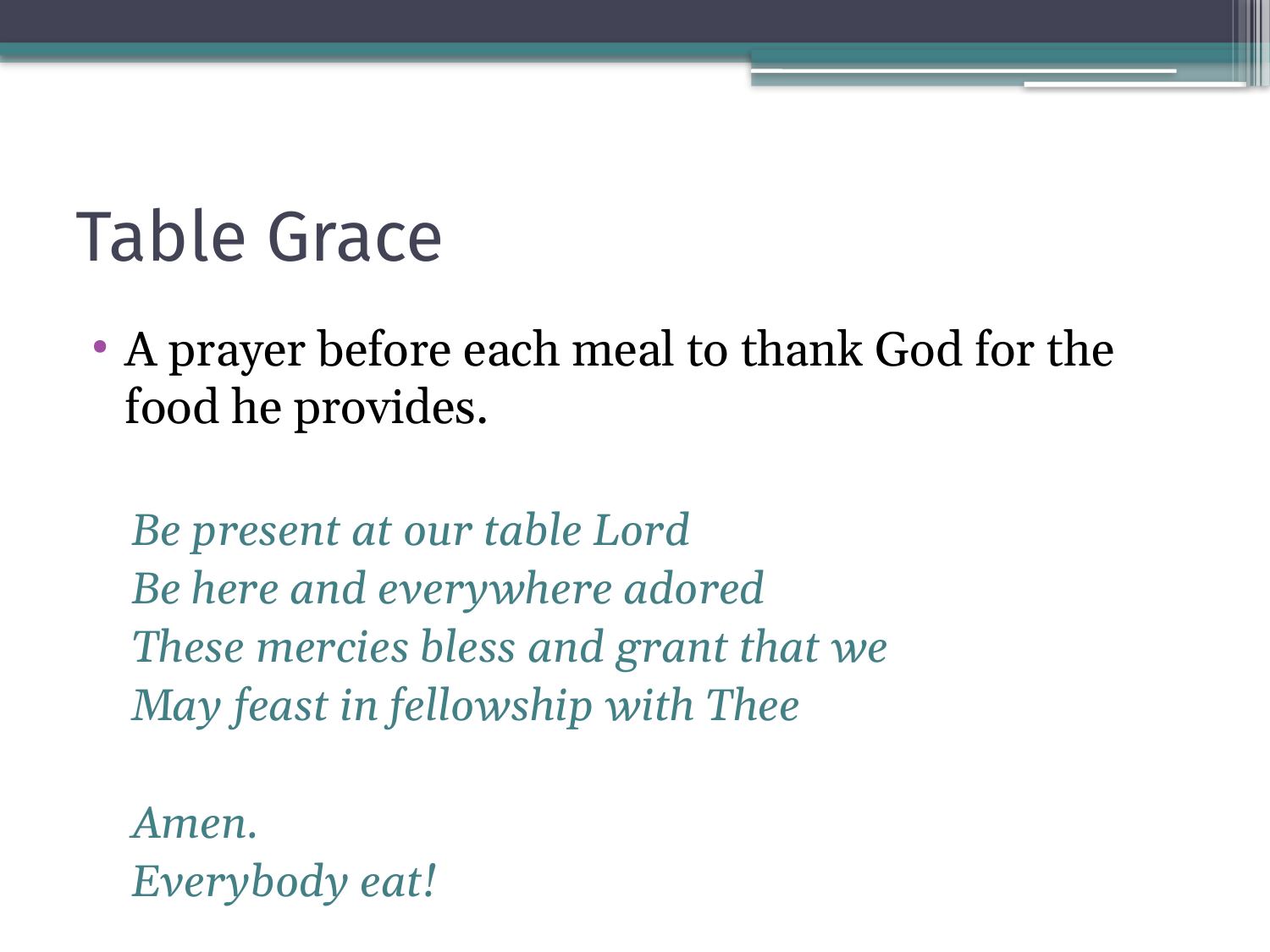

# Table Grace
A prayer before each meal to thank God for the food he provides.

Be present at our table Lord
Be here and everywhere adored
These mercies bless and grant that we
May feast in fellowship with Thee

Amen.
Everybody eat!